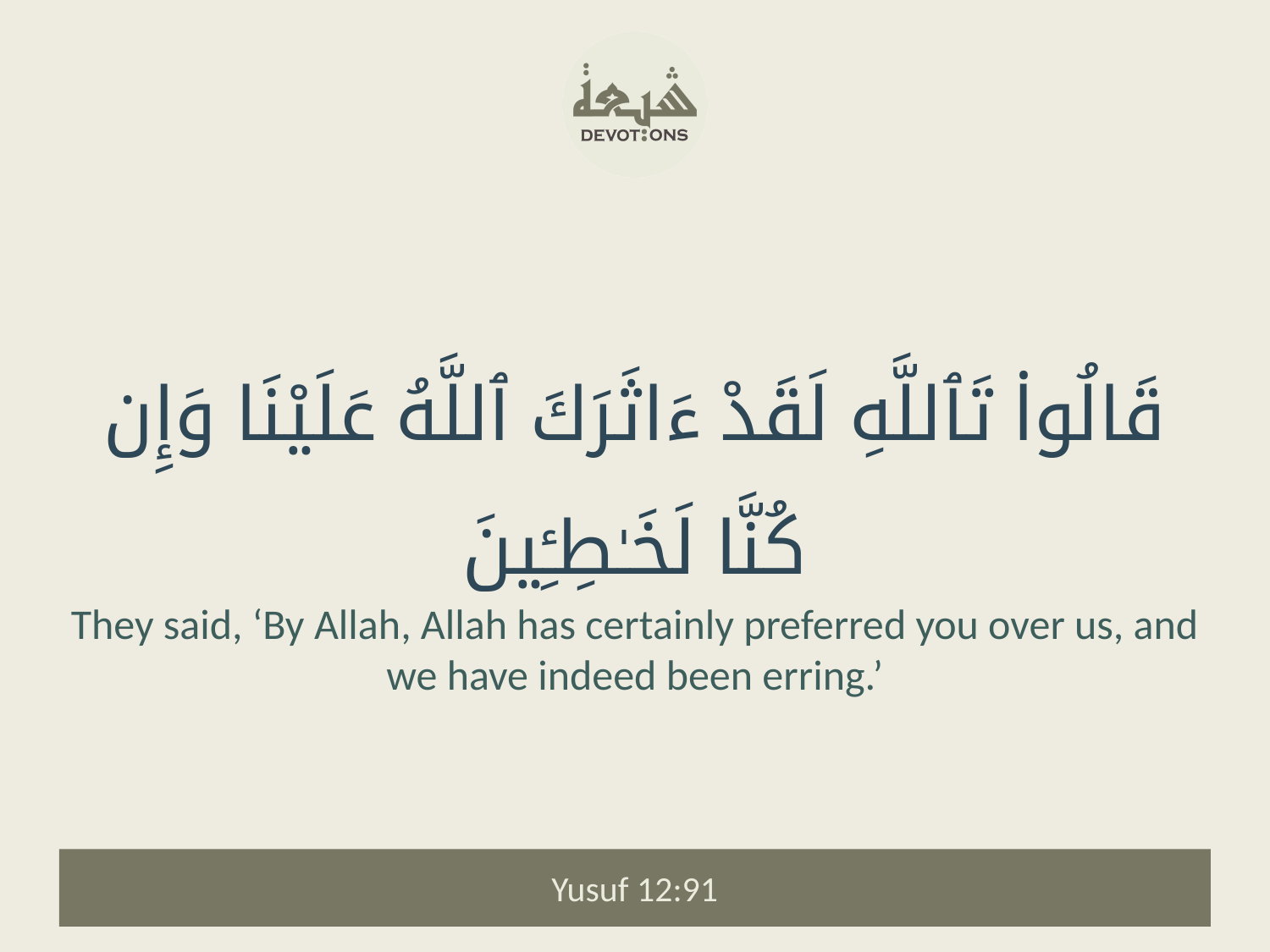

قَالُوا۟ تَٱللَّهِ لَقَدْ ءَاثَرَكَ ٱللَّهُ عَلَيْنَا وَإِن كُنَّا لَخَـٰطِـِٔينَ
They said, ‘By Allah, Allah has certainly preferred you over us, and we have indeed been erring.’
Yusuf 12:91